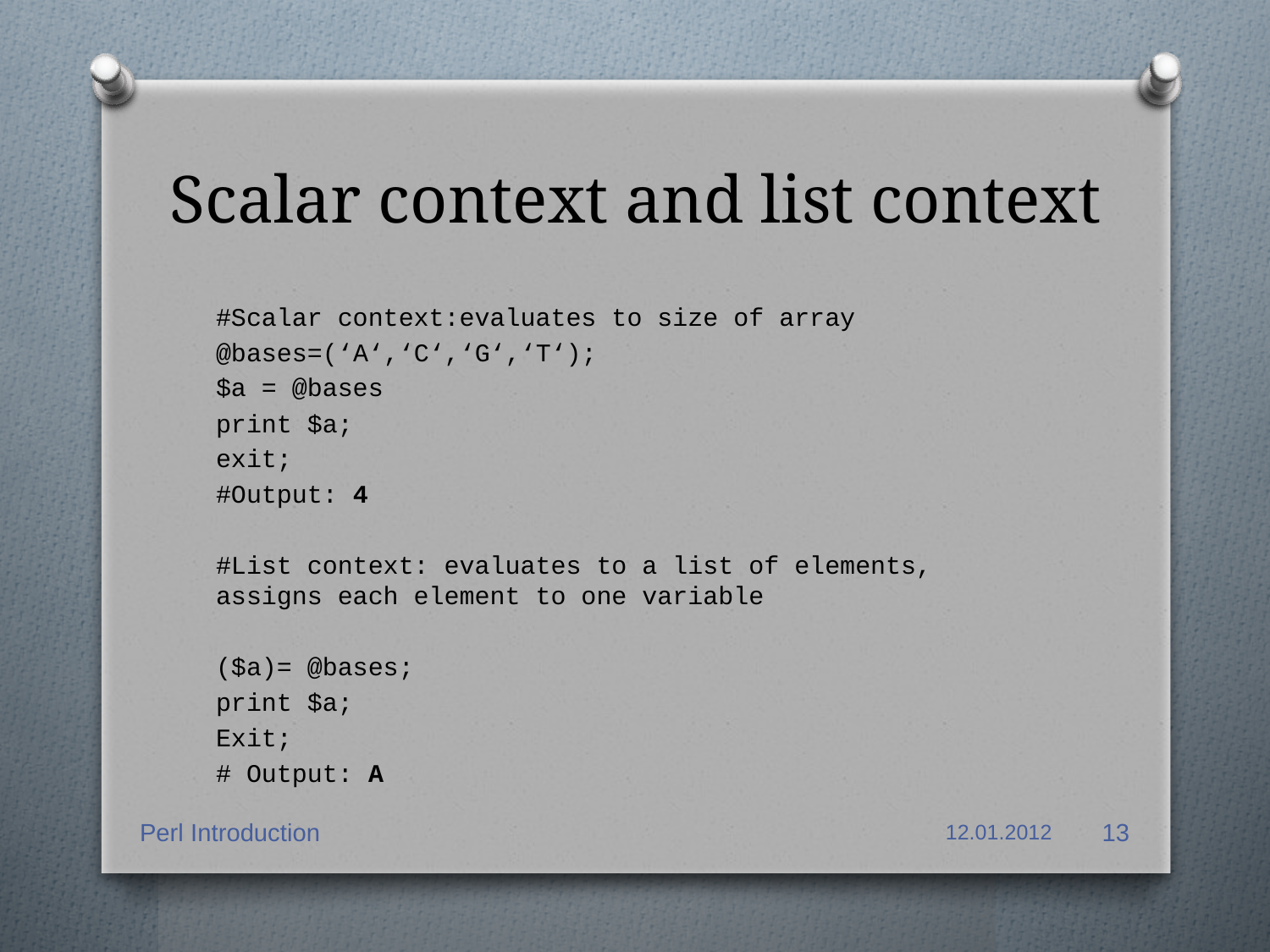

# Scalar context and list context
#Scalar context:evaluates to size of array
@bases=(‘A‘,‘C‘,‘G‘,‘T‘);
$a = @bases
print $a;
exit;
#Output: 4

#List context: evaluates to a list of elements, assigns each element to one variable

($a)= @bases;
print $a;
Exit;
# Output: A
Perl Introduction
12.01.2012
13